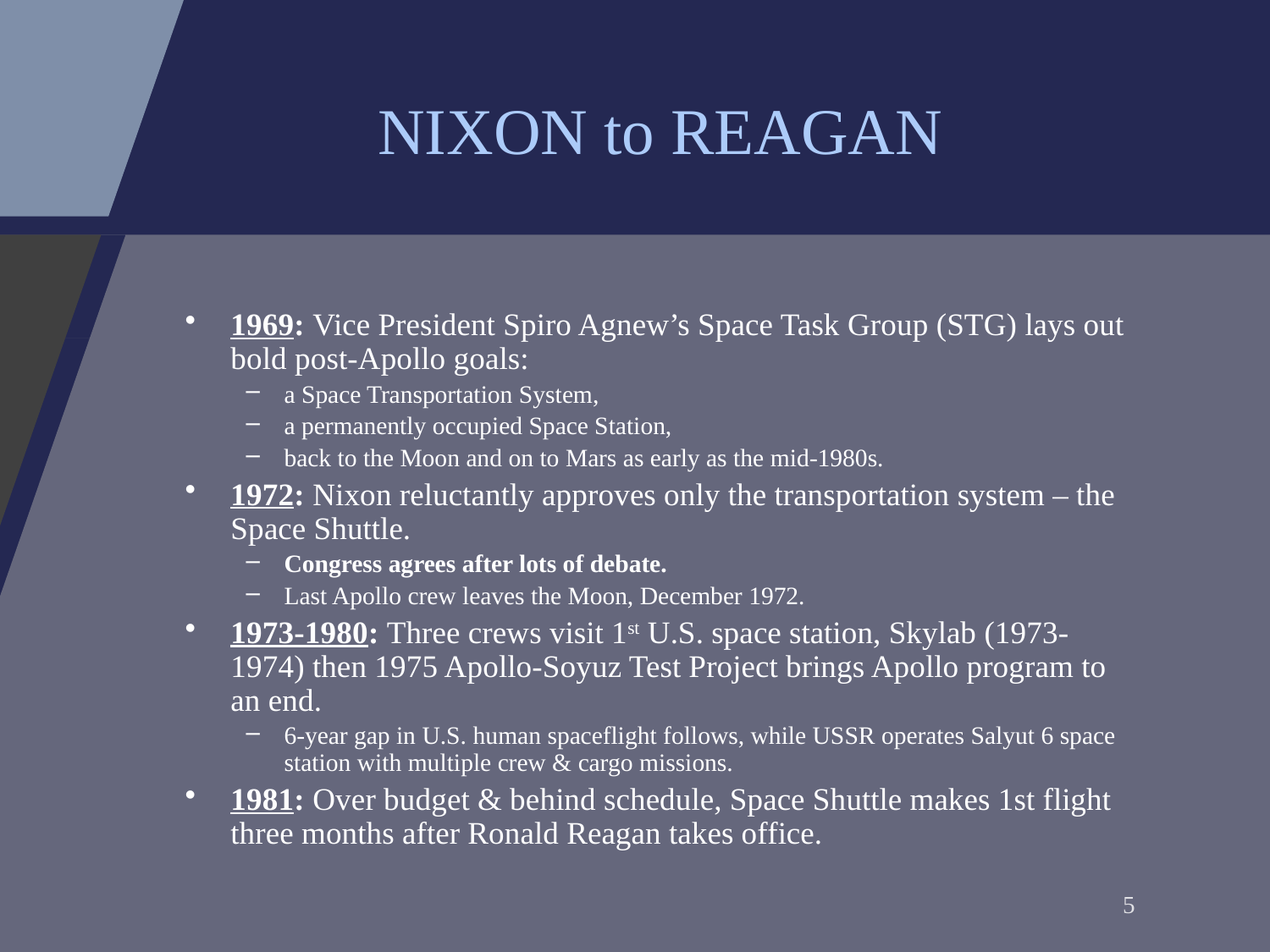

# NIXON to REAGAN

1969: Vice President Spiro Agnew’s Space Task Group (STG) lays out bold post-Apollo goals:
a Space Transportation System,
a permanently occupied Space Station,
back to the Moon and on to Mars as early as the mid-1980s.
1972: Nixon reluctantly approves only the transportation system – the Space Shuttle.
Congress agrees after lots of debate.
Last Apollo crew leaves the Moon, December 1972.
1973-1980: Three crews visit 1st U.S. space station, Skylab (1973-1974) then 1975 Apollo-Soyuz Test Project brings Apollo program to an end.
6-year gap in U.S. human spaceflight follows, while USSR operates Salyut 6 space station with multiple crew & cargo missions.
1981: Over budget & behind schedule, Space Shuttle makes 1st flight three months after Ronald Reagan takes office.
5